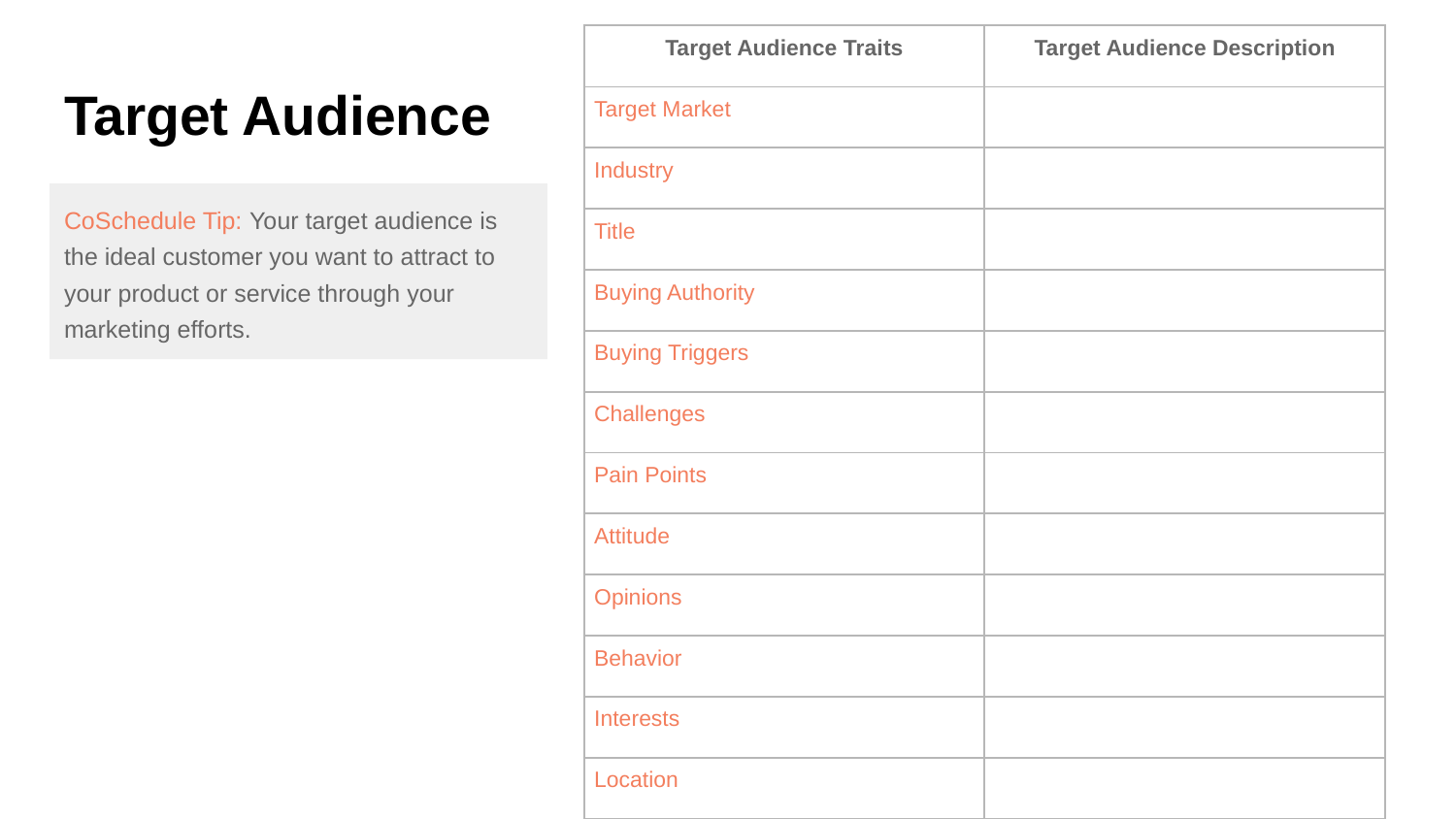

| Target Audience Traits | Target Audience Description |
| --- | --- |
| Target Market |  |
| Industry |  |
| Title |  |
| Buying Authority |  |
| Buying Triggers |  |
| Challenges |  |
| Pain Points |  |
| Attitude |  |
| Opinions |  |
| Behavior |  |
| Interests |  |
| Location |  |
| Language |  |
| Age |  |
| Gender |  |
# Target Audience
CoSchedule Tip: Your target audience is the ideal customer you want to attract to your product or service through your marketing efforts.